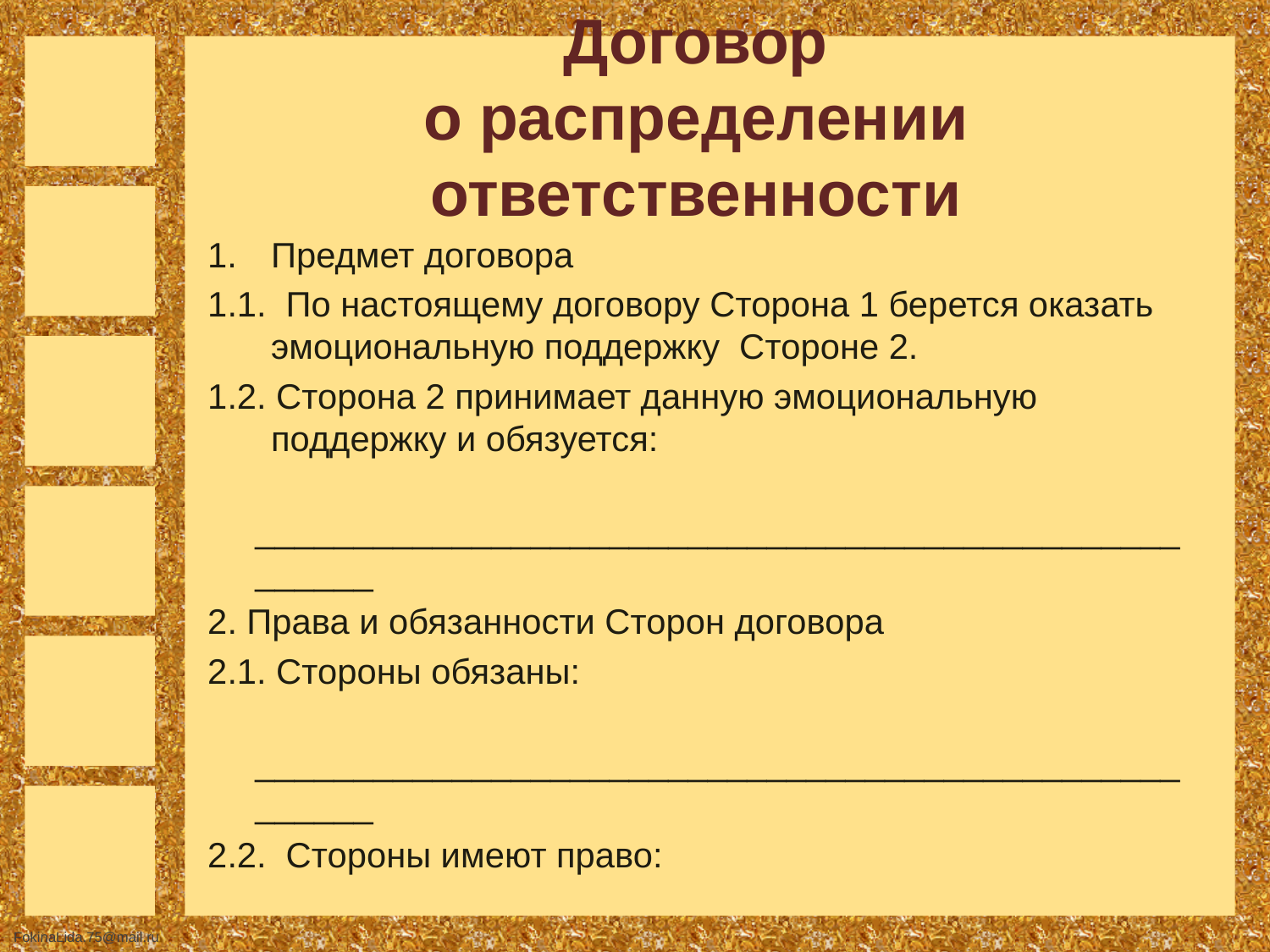

# Договор о распределении ответственности
Предмет договора
1.1.  По настоящему договору Сторона 1 берется оказать эмоциональную поддержку  Стороне 2.
1.2. Сторона 2 принимает данную эмоциональную поддержку и обязуется:
	_____________________________________________________
2. Права и обязанности Сторон договора
2.1. Стороны обязаны:
	_____________________________________________________
2.2.  Стороны имеют право:
	_____________________________________________________

Подпись Стороны 1:	                 	         Подпись Стороны 2: